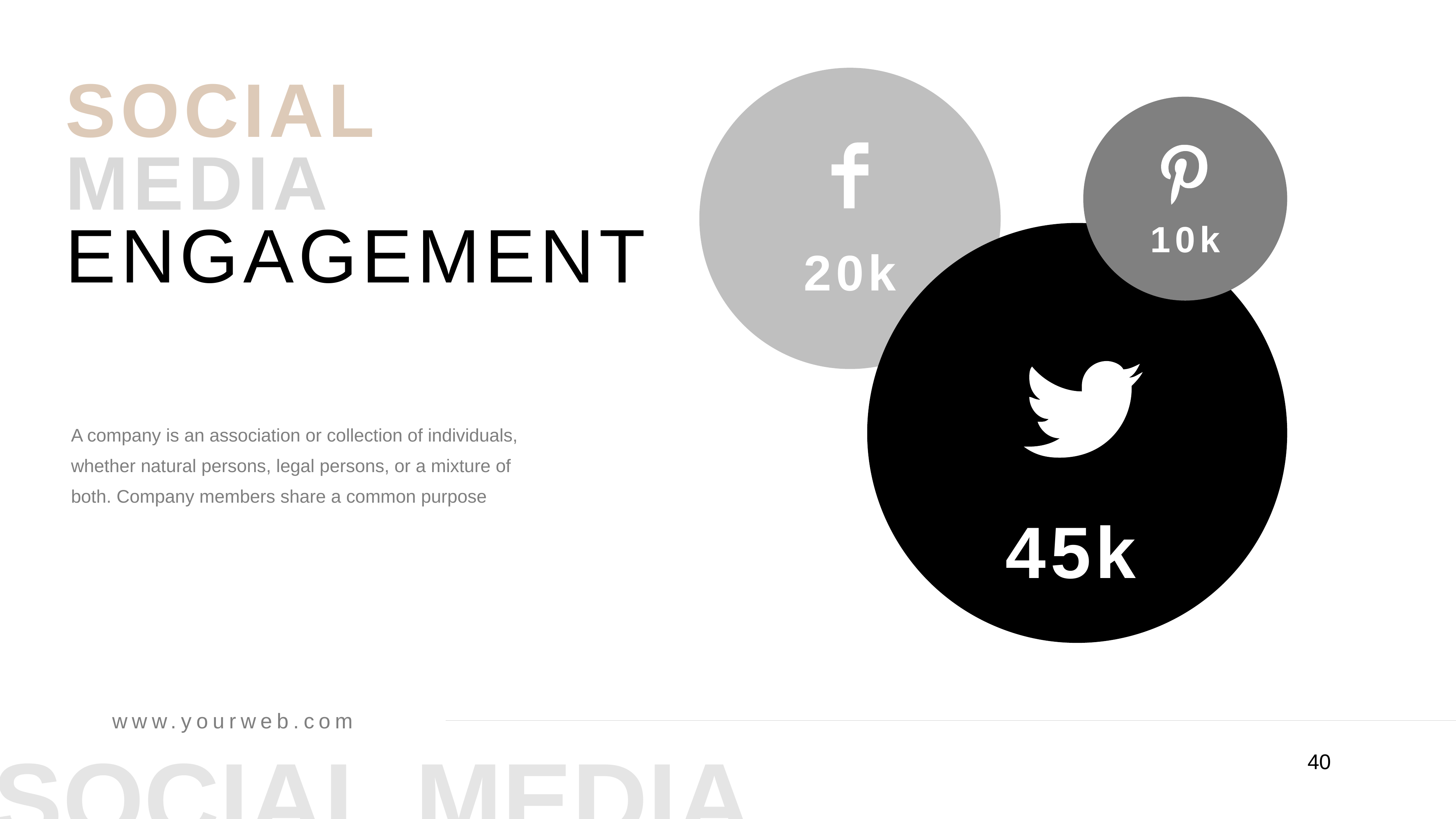

SOCIAL
MEDIA
ENGAGEMENT

10k
20k

A company is an association or collection of individuals, whether natural persons, legal persons, or a mixture of both. Company members share a common purpose
45k
www.yourweb.com
SOCIAL MEDIA